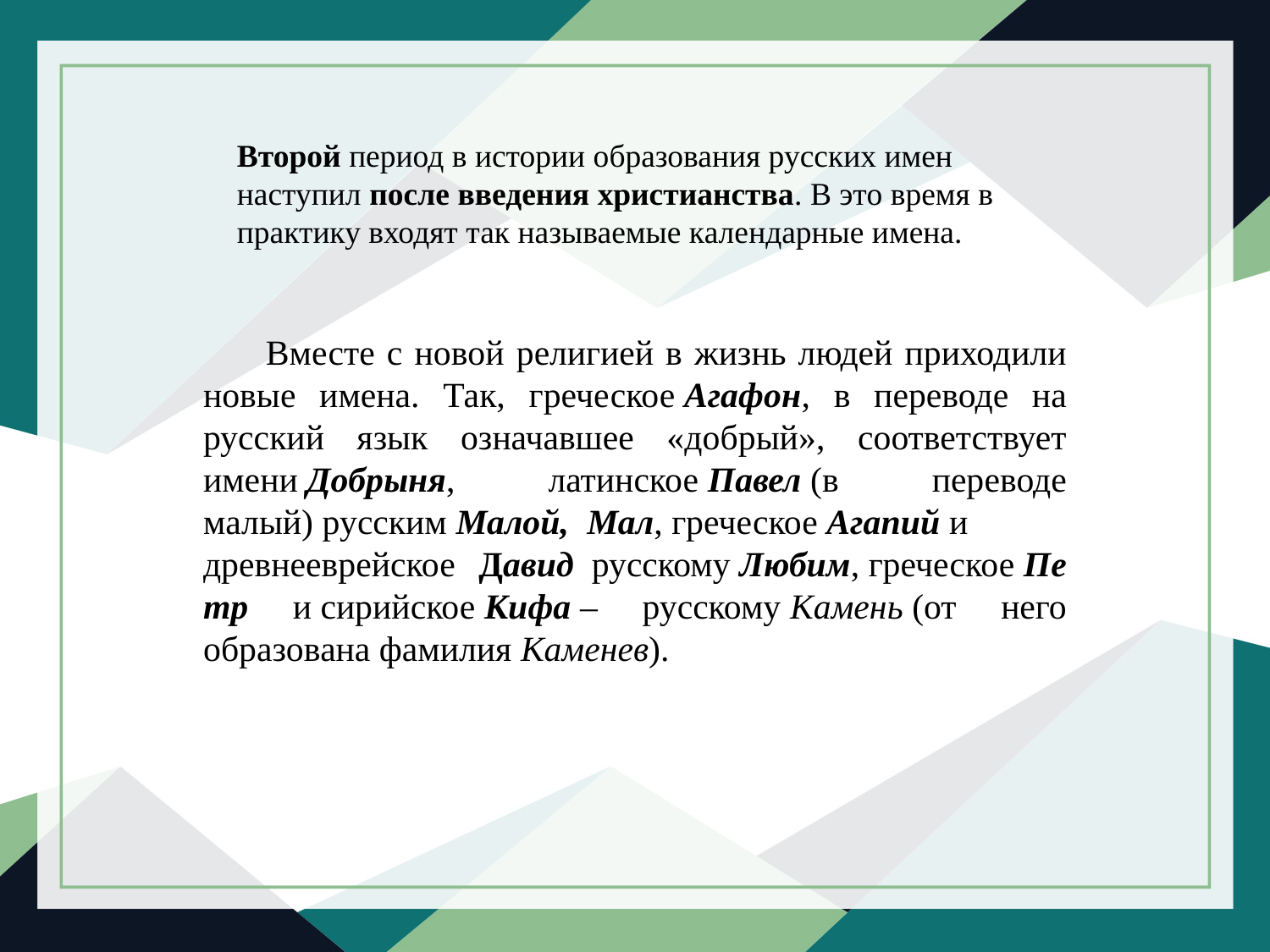

Второй период в истории образования русских имен наступил после введения христианства. В это время в практику входят так называемые календарные имена.
Вместе с новой религией в жизнь людей приходили новые имена. Так, греческое Агафон, в переводе на русский язык означавшее «добрый», соответствует имени Добрыня, латинское Павел (в переводе малый) русским Малой,  Мал, греческое Агапий и древнееврейское Давид  русскому Любим, греческое Пе тр и сирийское Кифа – русскому Камень (от него образована фамилия Каменев).